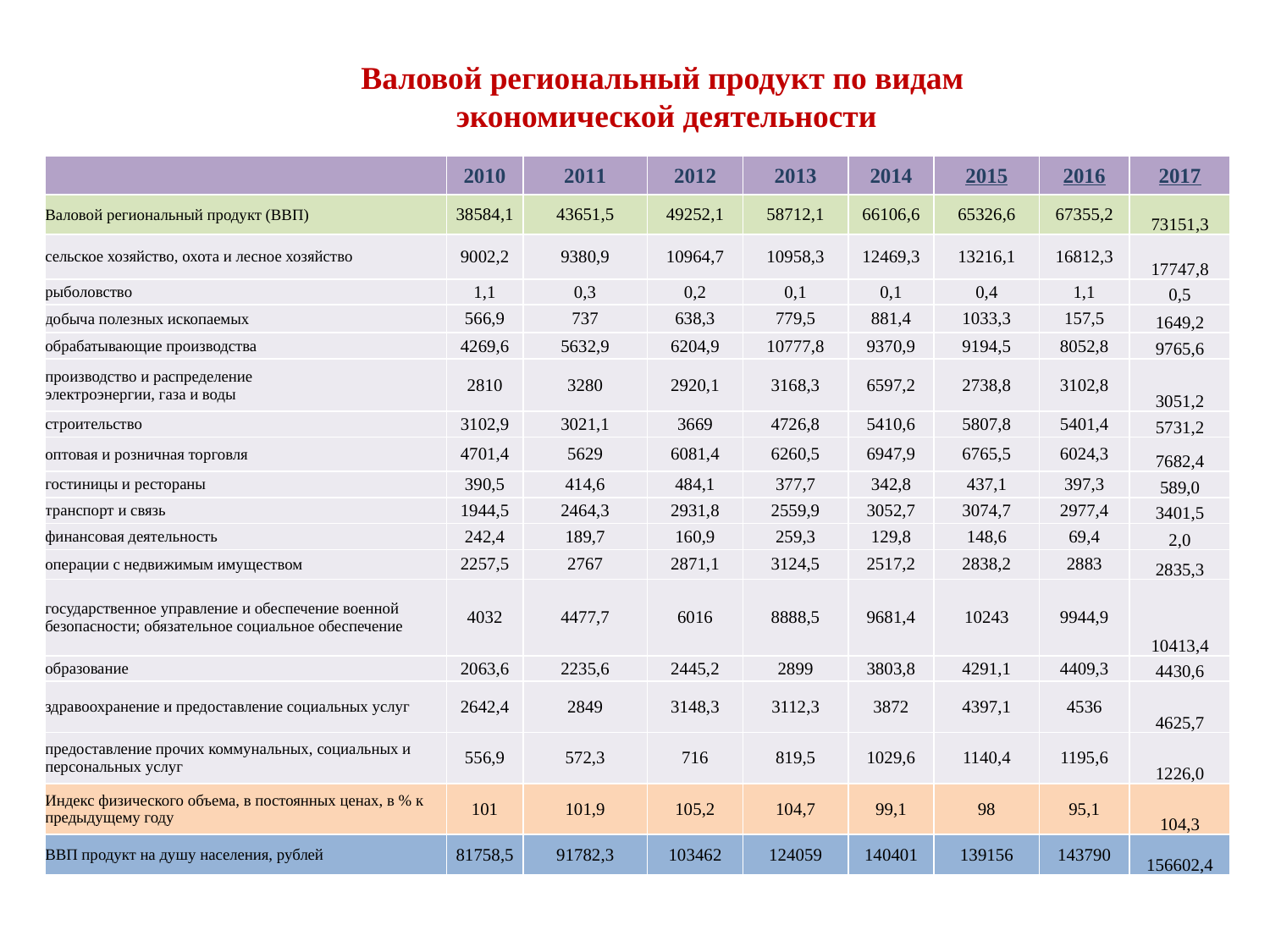

Валовой региональный продукт по видам
экономической деятельности
|  | 2010 | 2011 | 2012 | 2013 | 2014 | 2015 | 2016 | 2017 |
| --- | --- | --- | --- | --- | --- | --- | --- | --- |
| Валовой региональный продукт (ВВП) | 38584,1 | 43651,5 | 49252,1 | 58712,1 | 66106,6 | 65326,6 | 67355,2 | 73151,3 |
| сельское хозяйство, охота и лесное хозяйство | 9002,2 | 9380,9 | 10964,7 | 10958,3 | 12469,3 | 13216,1 | 16812,3 | 17747,8 |
| рыболовство | 1,1 | 0,3 | 0,2 | 0,1 | 0,1 | 0,4 | 1,1 | 0,5 |
| добыча полезных ископаемых | 566,9 | 737 | 638,3 | 779,5 | 881,4 | 1033,3 | 157,5 | 1649,2 |
| обрабатывающие производства | 4269,6 | 5632,9 | 6204,9 | 10777,8 | 9370,9 | 9194,5 | 8052,8 | 9765,6 |
| производство и распределение электроэнергии, газа и воды | 2810 | 3280 | 2920,1 | 3168,3 | 6597,2 | 2738,8 | 3102,8 | 3051,2 |
| строительство | 3102,9 | 3021,1 | 3669 | 4726,8 | 5410,6 | 5807,8 | 5401,4 | 5731,2 |
| оптовая и розничная торговля | 4701,4 | 5629 | 6081,4 | 6260,5 | 6947,9 | 6765,5 | 6024,3 | 7682,4 |
| гостиницы и рестораны | 390,5 | 414,6 | 484,1 | 377,7 | 342,8 | 437,1 | 397,3 | 589,0 |
| транспорт и связь | 1944,5 | 2464,3 | 2931,8 | 2559,9 | 3052,7 | 3074,7 | 2977,4 | 3401,5 |
| финансовая деятельность | 242,4 | 189,7 | 160,9 | 259,3 | 129,8 | 148,6 | 69,4 | 2,0 |
| операции с недвижимым имуществом | 2257,5 | 2767 | 2871,1 | 3124,5 | 2517,2 | 2838,2 | 2883 | 2835,3 |
| государственное управление и обеспечение военной безопасности; обязательное социальное обеспечение | 4032 | 4477,7 | 6016 | 8888,5 | 9681,4 | 10243 | 9944,9 | 10413,4 |
| образование | 2063,6 | 2235,6 | 2445,2 | 2899 | 3803,8 | 4291,1 | 4409,3 | 4430,6 |
| здравоохранение и предоставление социальных услуг | 2642,4 | 2849 | 3148,3 | 3112,3 | 3872 | 4397,1 | 4536 | 4625,7 |
| предоставление прочих коммунальных, социальных и персональных услуг | 556,9 | 572,3 | 716 | 819,5 | 1029,6 | 1140,4 | 1195,6 | 1226,0 |
| Индекс физического объема, в постоянных ценах, в % к предыдущему году | 101 | 101,9 | 105,2 | 104,7 | 99,1 | 98 | 95,1 | 104,3 |
| ВВП продукт на душу населения, рублей | 81758,5 | 91782,3 | 103462 | 124059 | 140401 | 139156 | 143790 | 156602,4 |